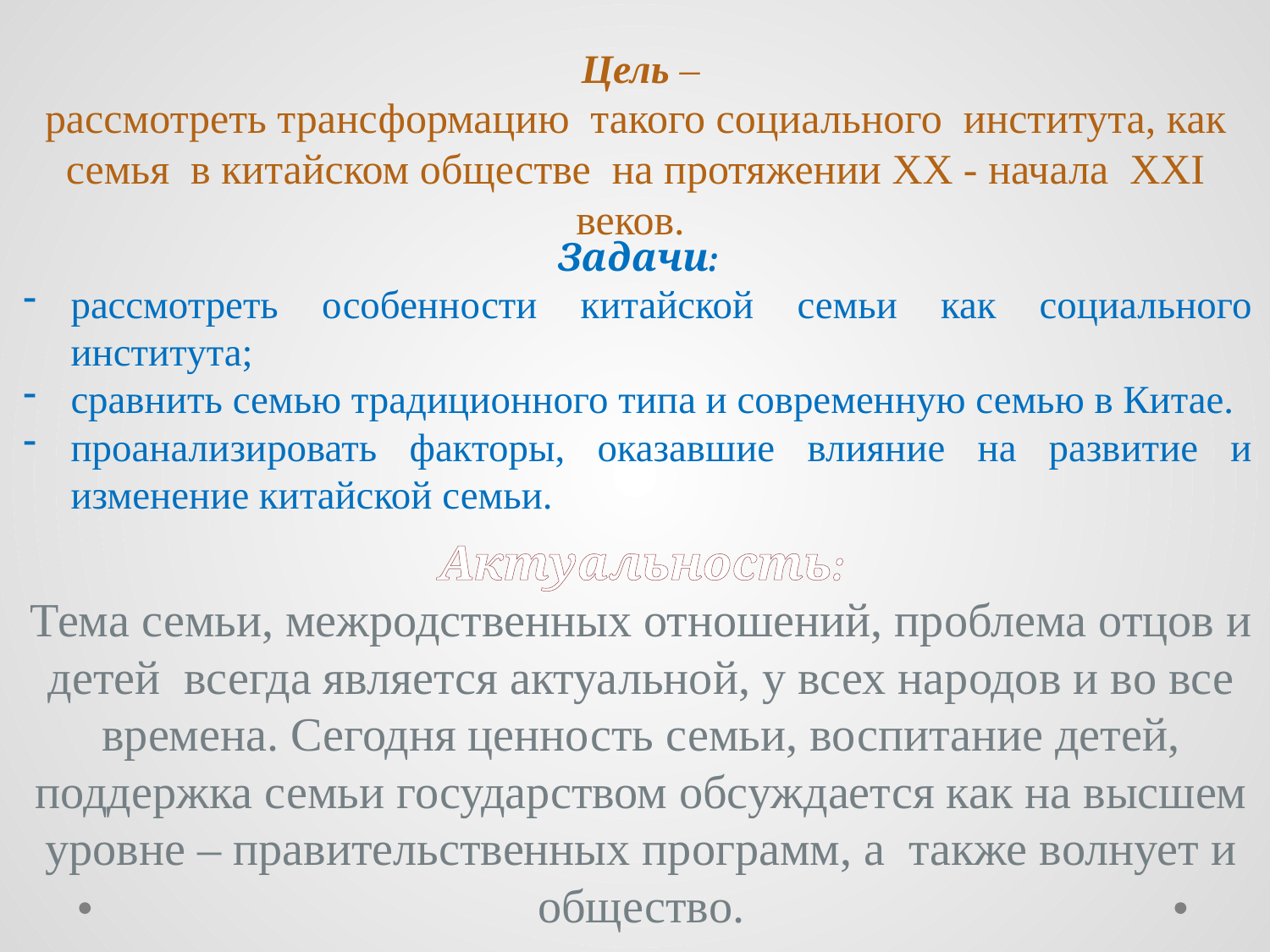

Цель –
рассмотреть трансформацию  такого социального  института, как семья  в китайском обществе  на протяжении ХХ - начала  XXI веков.
Задачи:
рассмотреть особенности китайской семьи как социального института;
сравнить семью традиционного типа и современную семью в Китае.
проанализировать факторы, оказавшие влияние на развитие и изменение китайской семьи.
Актуальность:
Тема семьи, межродственных отношений, проблема отцов и детей  всегда является актуальной, у всех народов и во все времена. Сегодня ценность семьи, воспитание детей, поддержка семьи государством обсуждается как на высшем уровне – правительственных программ, а  также волнует и общество.